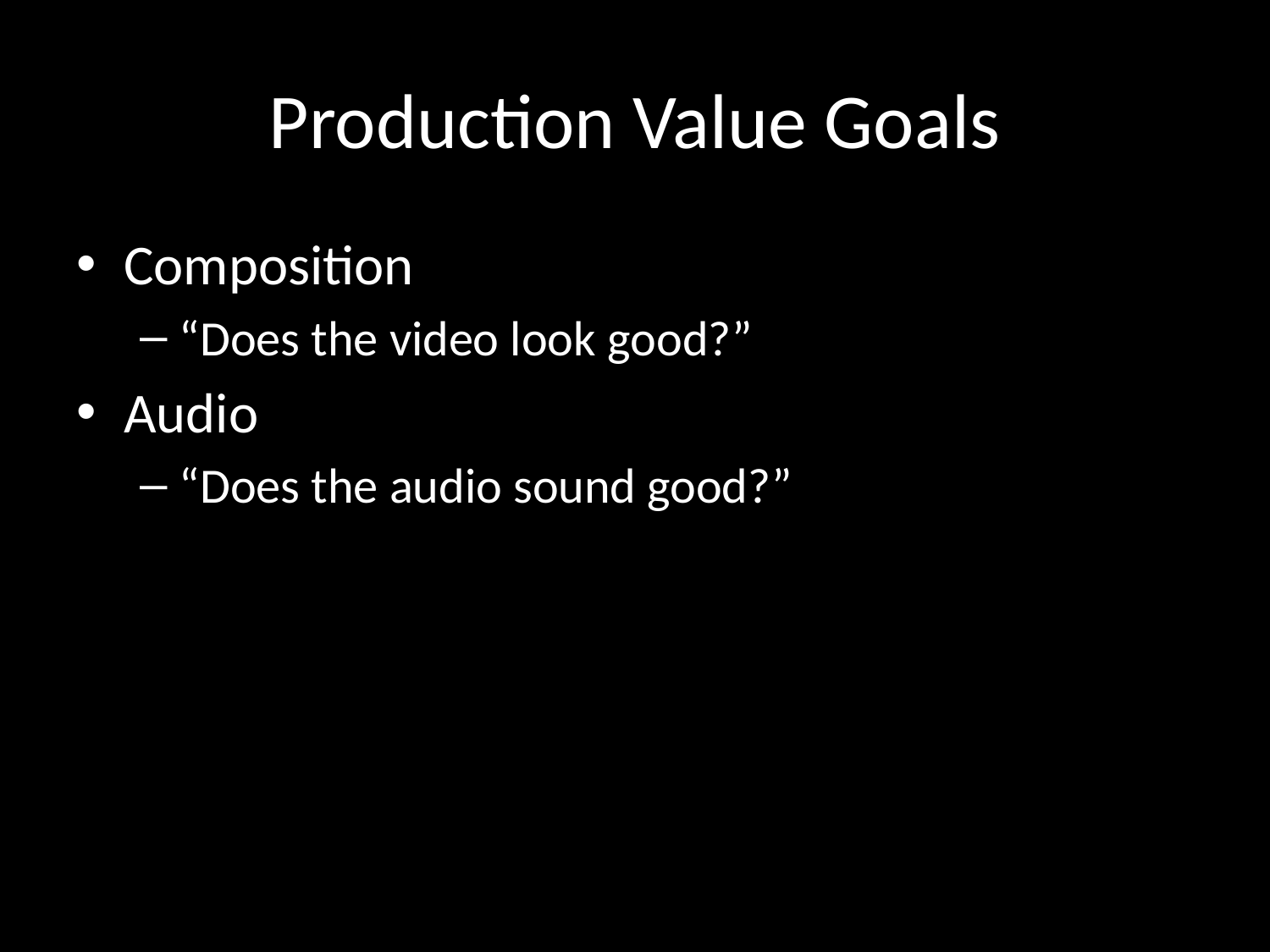

# Production Value Goals
Composition
“Does the video look good?”
Audio
“Does the audio sound good?”